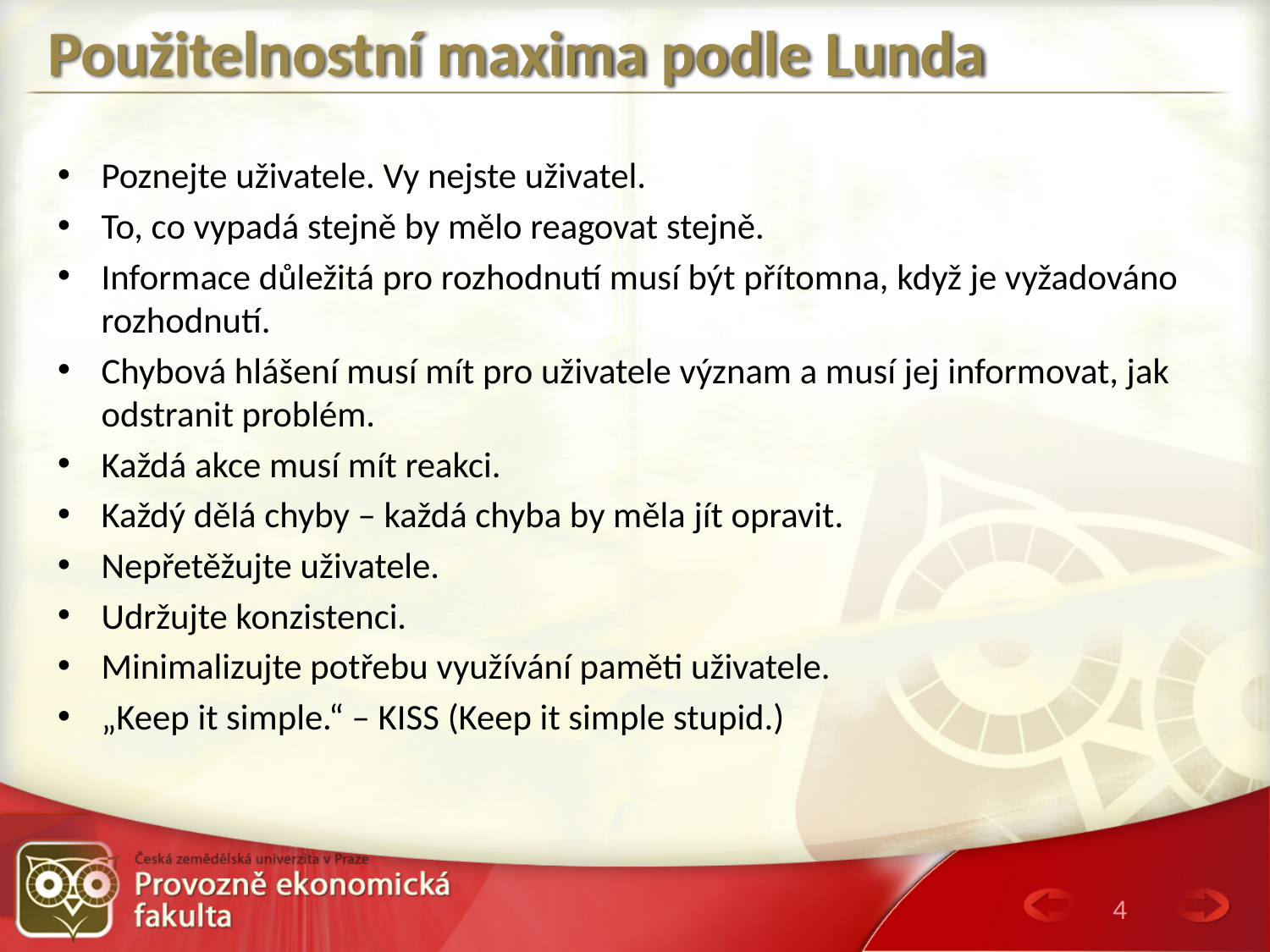

# Použitelnostní maxima podle Lunda
Poznejte uživatele. Vy nejste uživatel.
To, co vypadá stejně by mělo reagovat stejně.
Informace důležitá pro rozhodnutí musí být přítomna, když je vyžadováno rozhodnutí.
Chybová hlášení musí mít pro uživatele význam a musí jej informovat, jak odstranit problém.
Každá akce musí mít reakci.
Každý dělá chyby – každá chyba by měla jít opravit.
Nepřetěžujte uživatele.
Udržujte konzistenci.
Minimalizujte potřebu využívání paměti uživatele.
„Keep it simple.“ – KISS (Keep it simple stupid.)